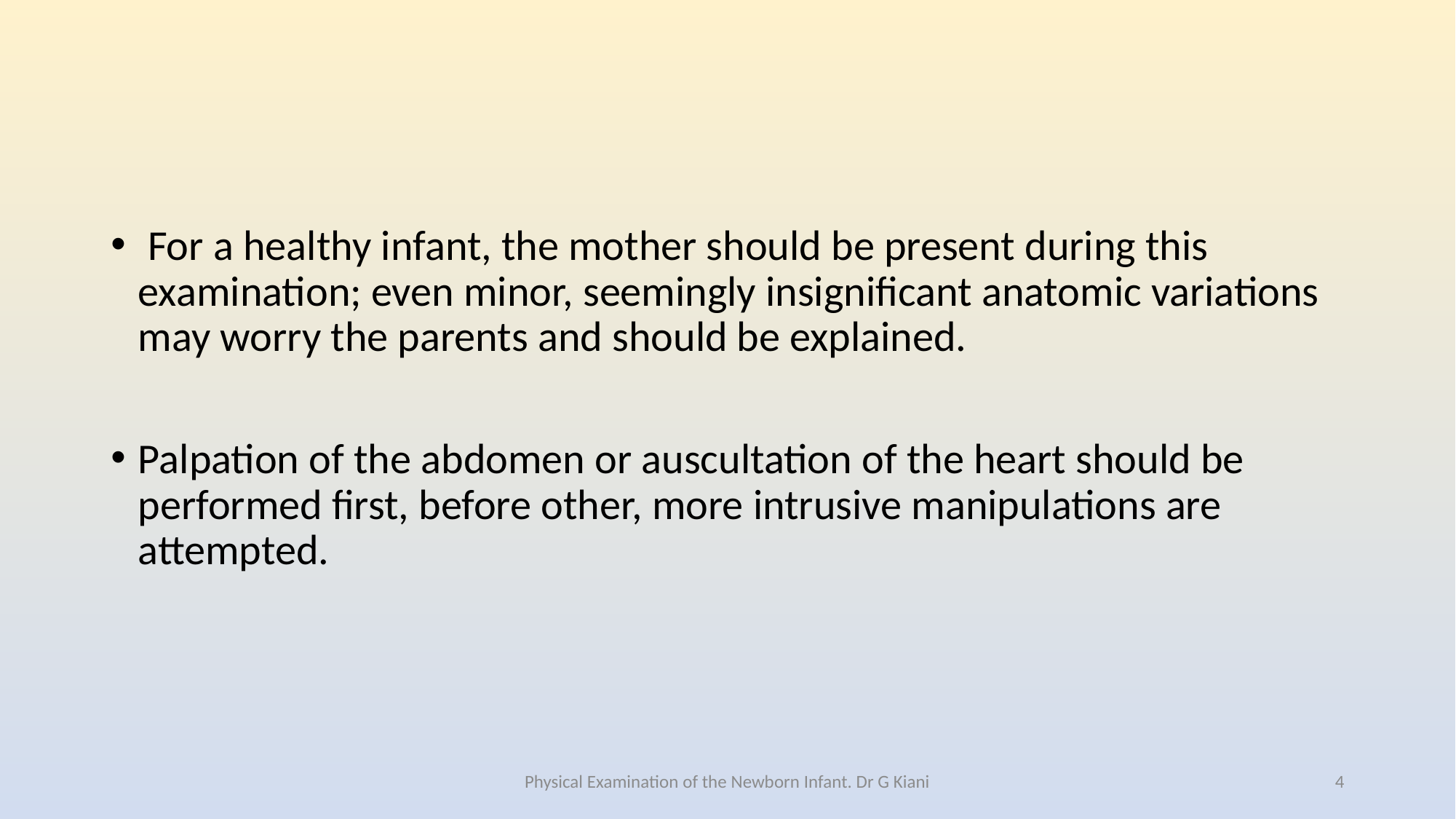

For a healthy infant, the mother should be present during this examination; even minor, seemingly insignificant anatomic variations may worry the parents and should be explained.

Palpation of the abdomen or auscultation of the heart should be performed first, before other, more intrusive manipulations are attempted.
Physical Examination of the Newborn Infant. Dr G Kiani
4